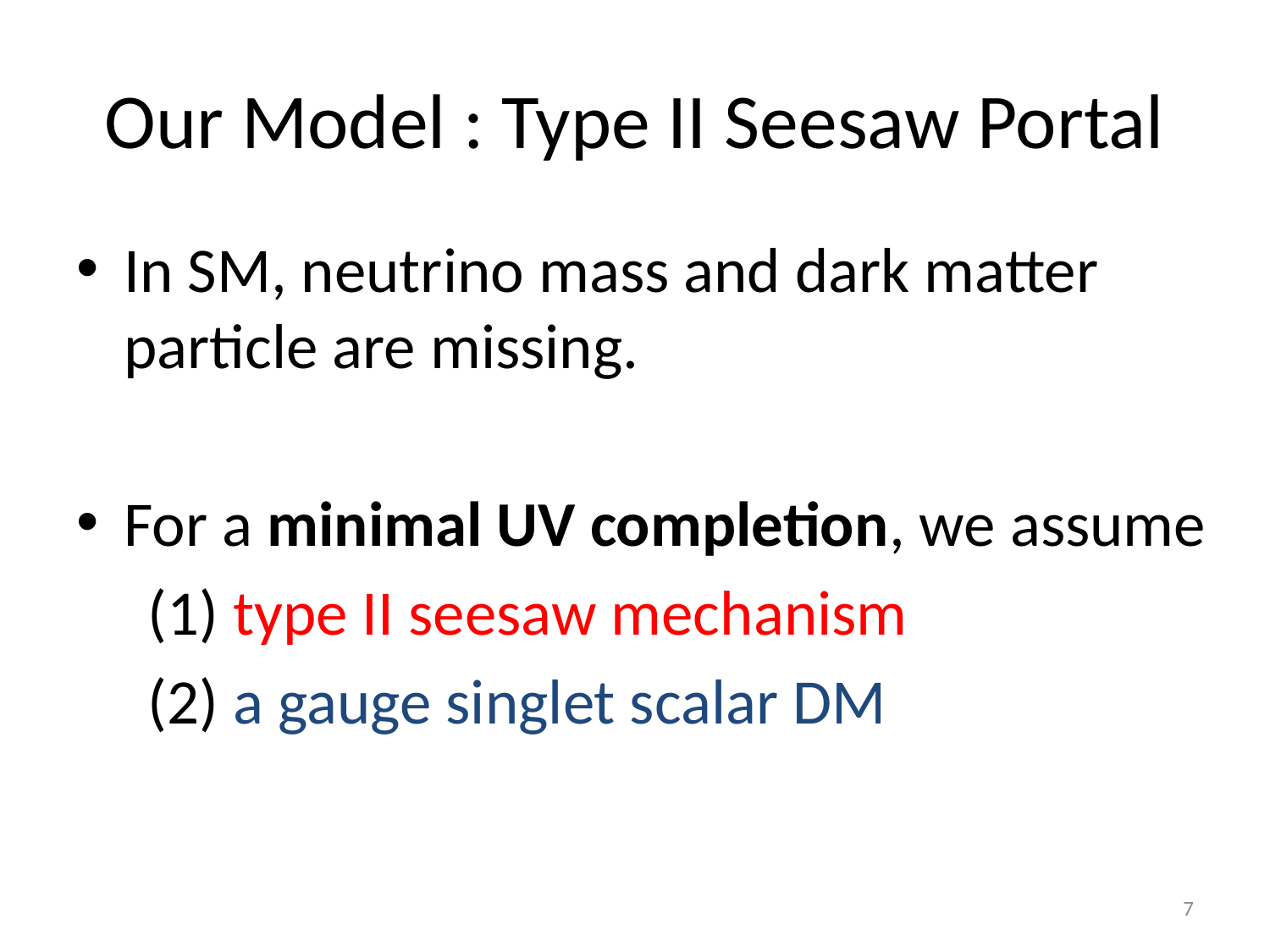

# Our Model : Type II Seesaw Portal
In SM, neutrino mass and dark matter particle are missing.

For a minimal UV completion, we assume
     (1) type II seesaw mechanism
     (2) a gauge singlet scalar DM
7